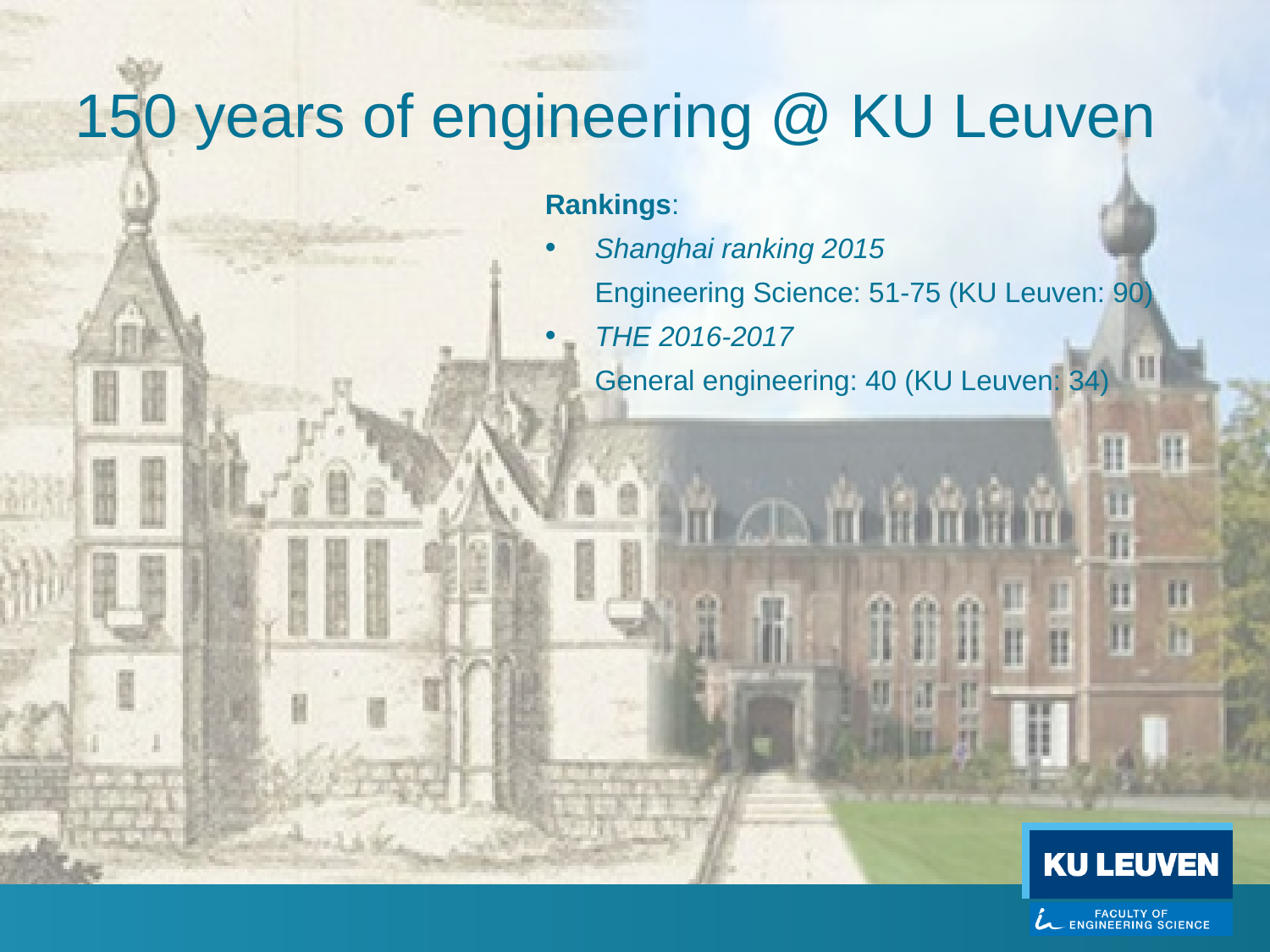

# 150 years of engineering @ KU Leuven
Rankings:
Shanghai ranking 2015
Engineering Science: 51-75 (KU Leuven: 90)
THE 2016-2017
General engineering: 40 (KU Leuven: 34)